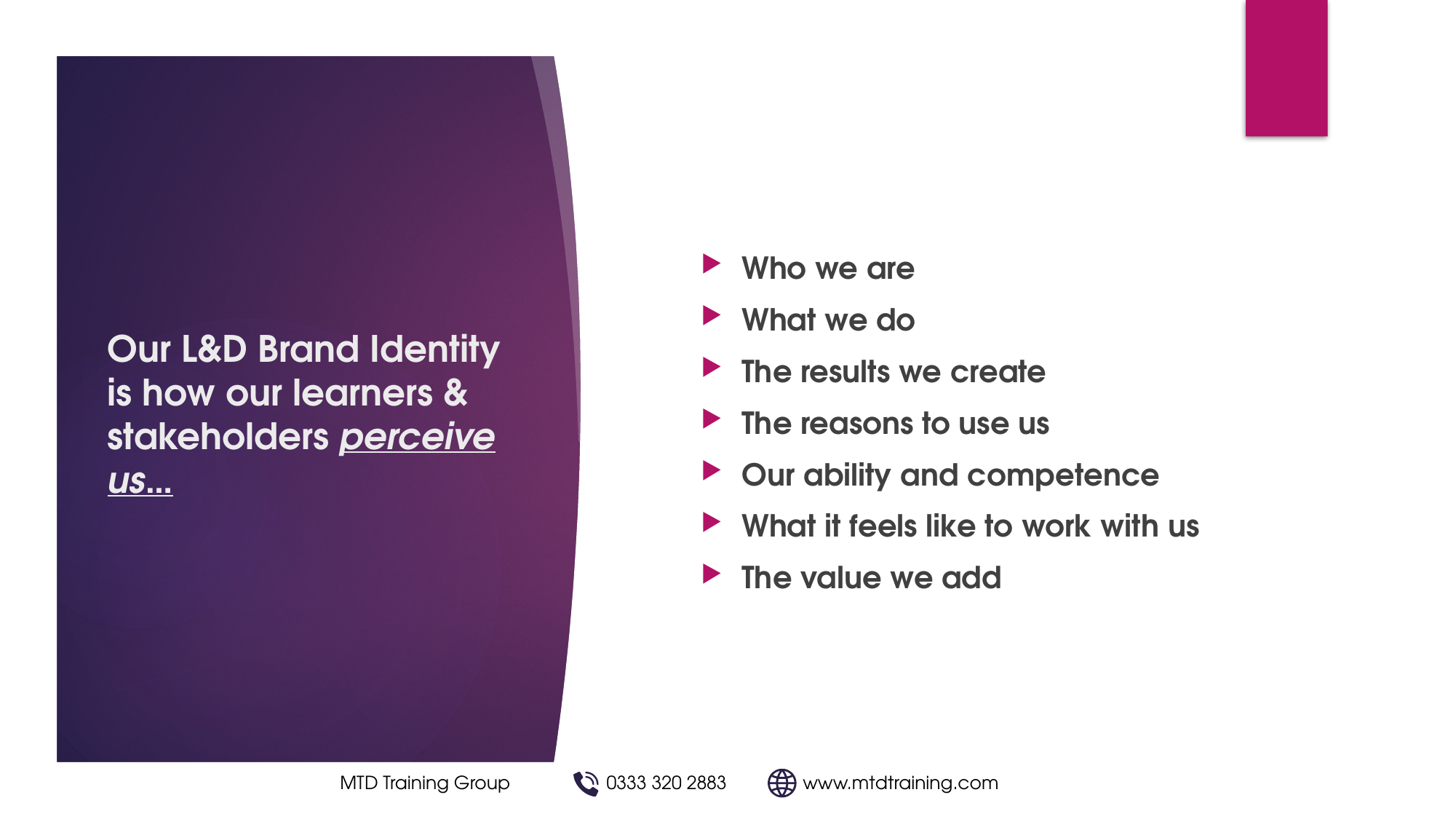

Who we are
What we do
The results we create
The reasons to use us
Our ability and competence
What it feels like to work with us
The value we add

# Our L&D Brand Identity is how our learners & stakeholders perceive us…